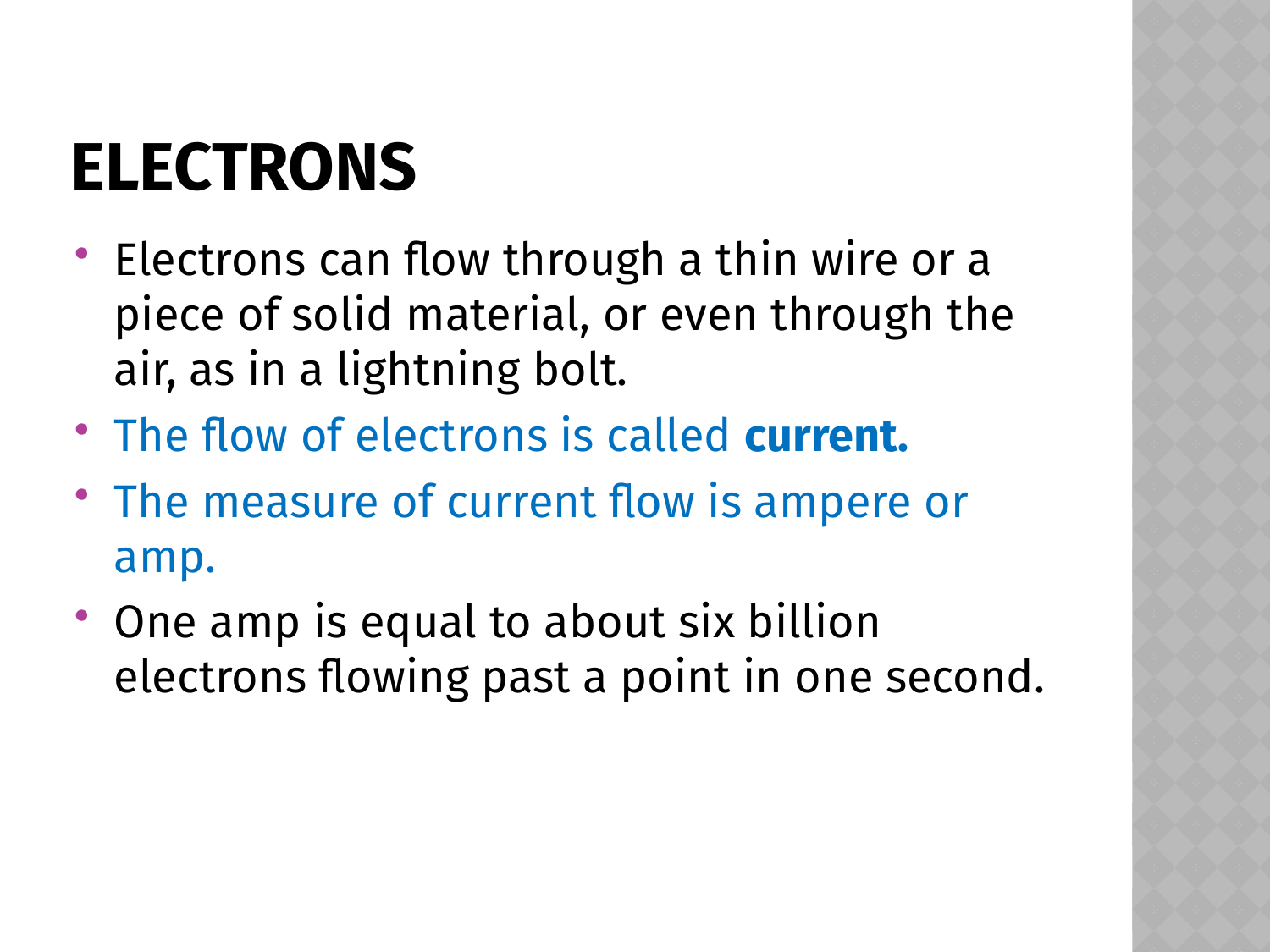

# electrons
Electrons can flow through a thin wire or a piece of solid material, or even through the air, as in a lightning bolt.
The flow of electrons is called current.
The measure of current flow is ampere or amp.
One amp is equal to about six billion electrons flowing past a point in one second.